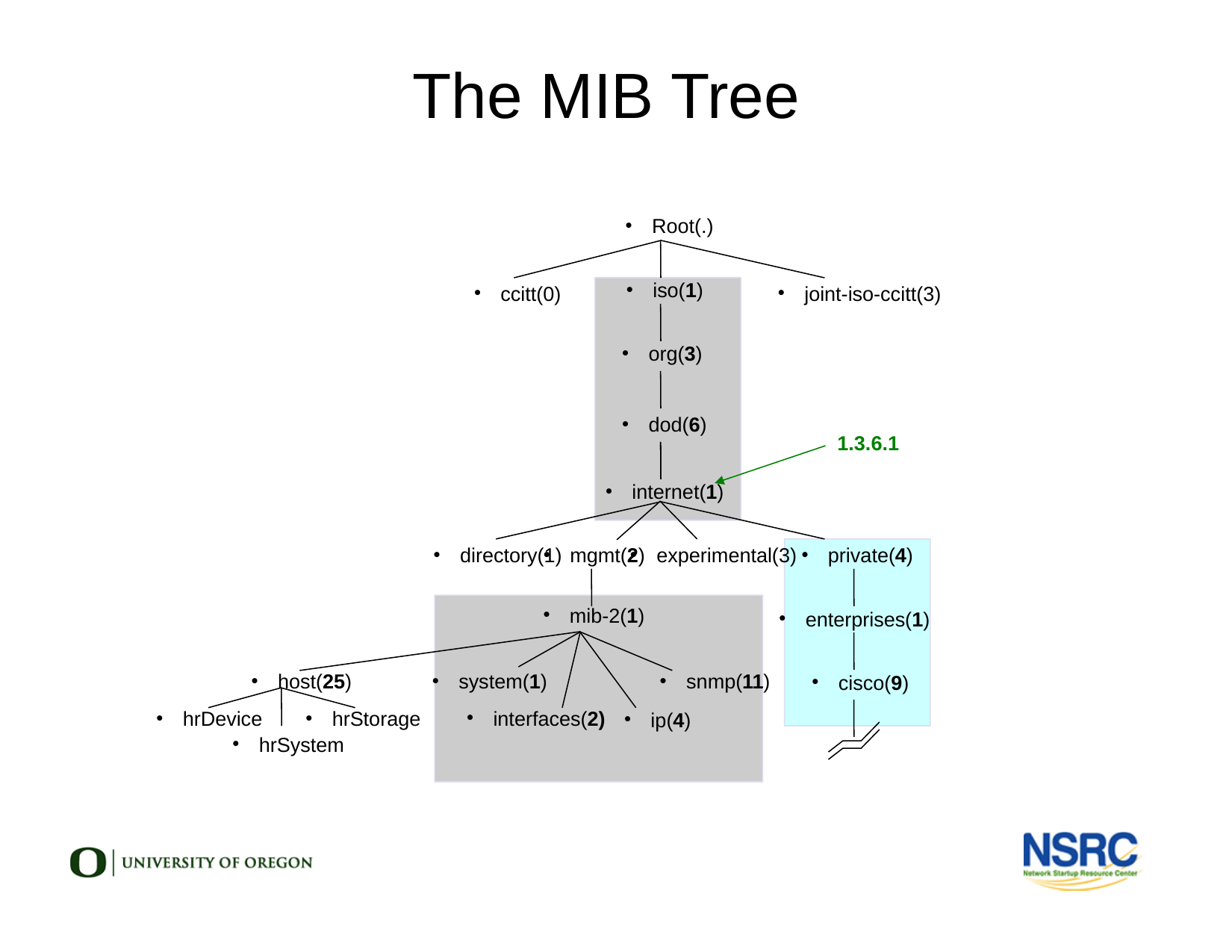

The MIB Tree
Root(.)

iso(1)
ccitt(0)

joint-iso-ccitt(3)

org(3)

dod(6)
1.3.6.1

internet(1)

directory(1)
mgmt(2)
experimental(3)

private(4)

mib-2(1)
enterprises(1)

host(25)
system(1)
snmp(11)
cisco(9)

interfaces(2)
hrDevice
hrStorage
ip(4)

hrSystem